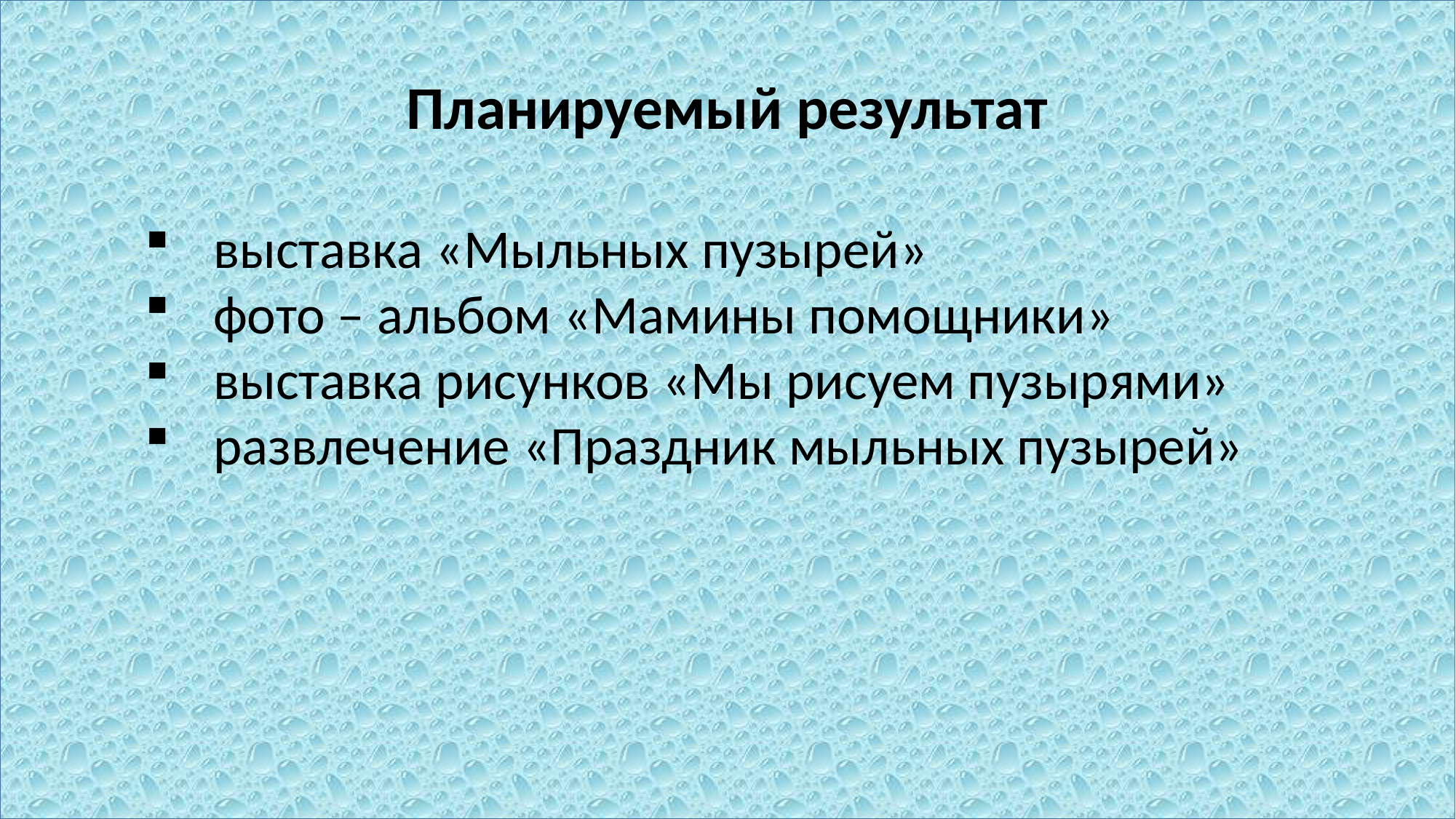

Планируемый результат

выставка «Мыльных пузырей»
фото – альбом «Мамины помощники»
выставка рисунков «Мы рисуем пузырями»
развлечение «Праздник мыльных пузырей»